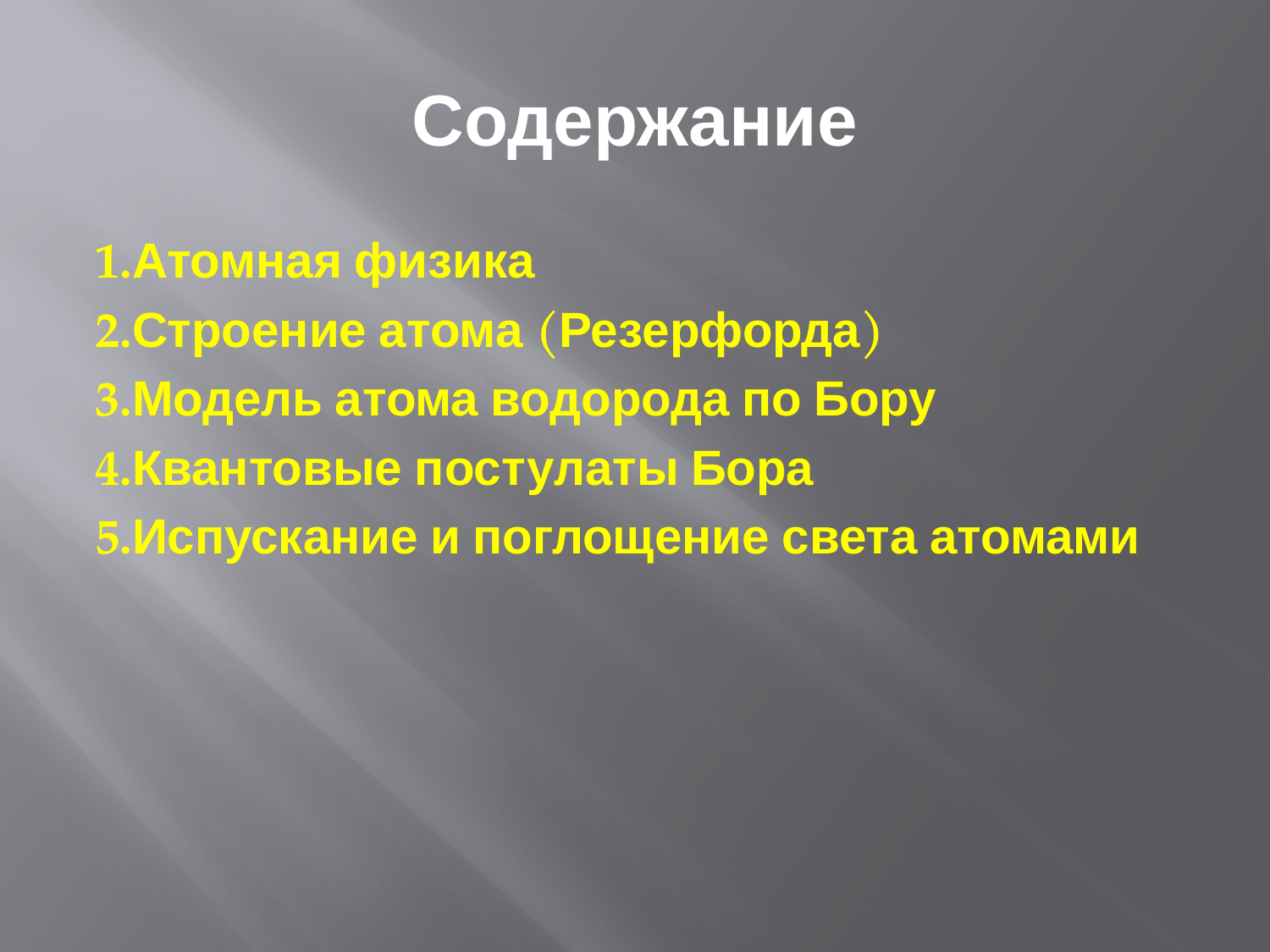

# Содержание
1.Атомная физика
2.Строение атома (Резерфорда)
3.Модель атома водорода по Бору
4.Квантовые постулаты Бора
5.Испускание и поглощение света атомами